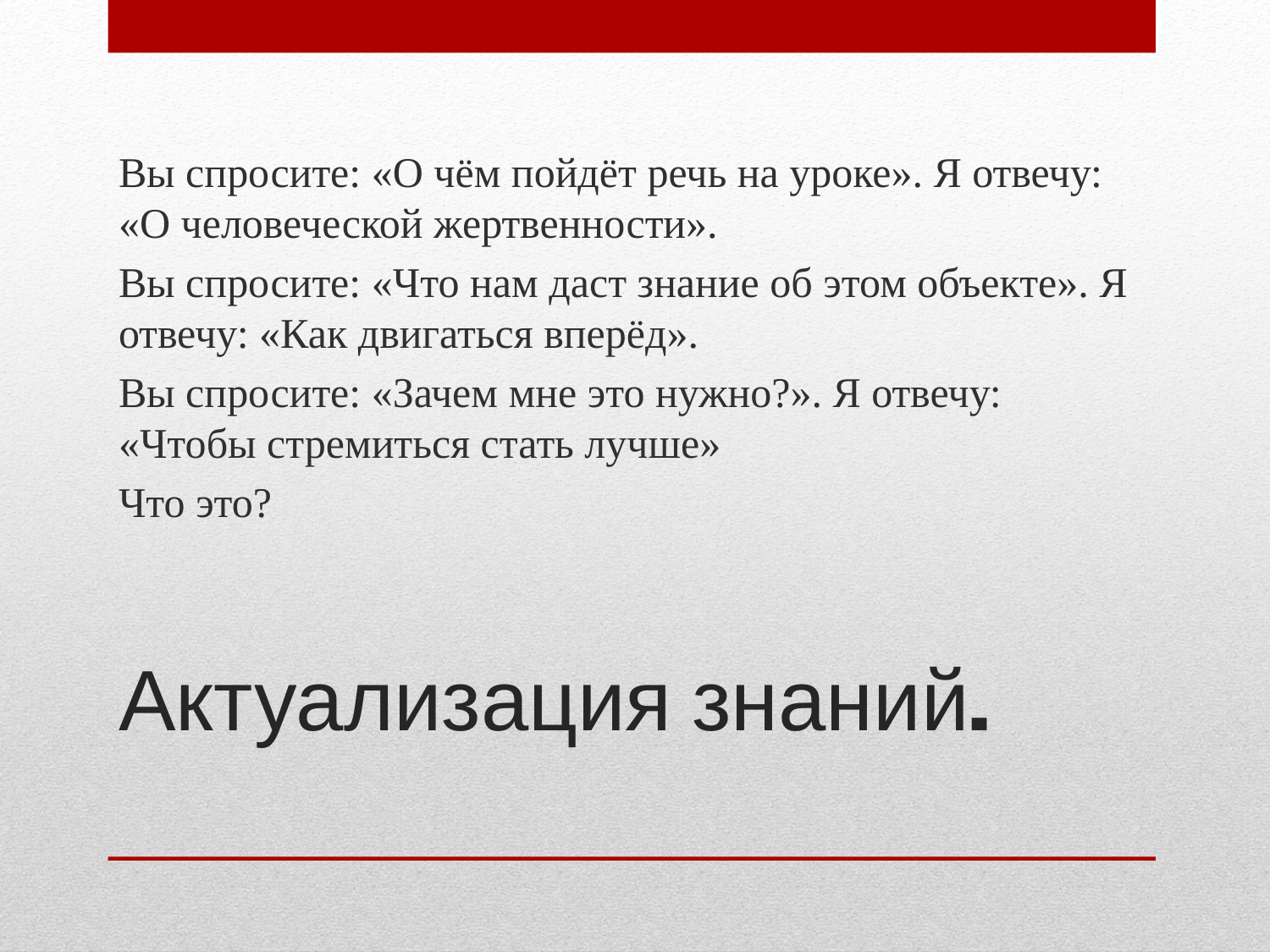

Вы спросите: «О чём пойдёт речь на уроке». Я отвечу: «О человеческой жертвенности».
Вы спросите: «Что нам даст знание об этом объекте». Я отвечу: «Как двигаться вперёд».
Вы спросите: «Зачем мне это нужно?». Я отвечу: «Чтобы стремиться стать лучше»
Что это?

# Актуализация знаний.